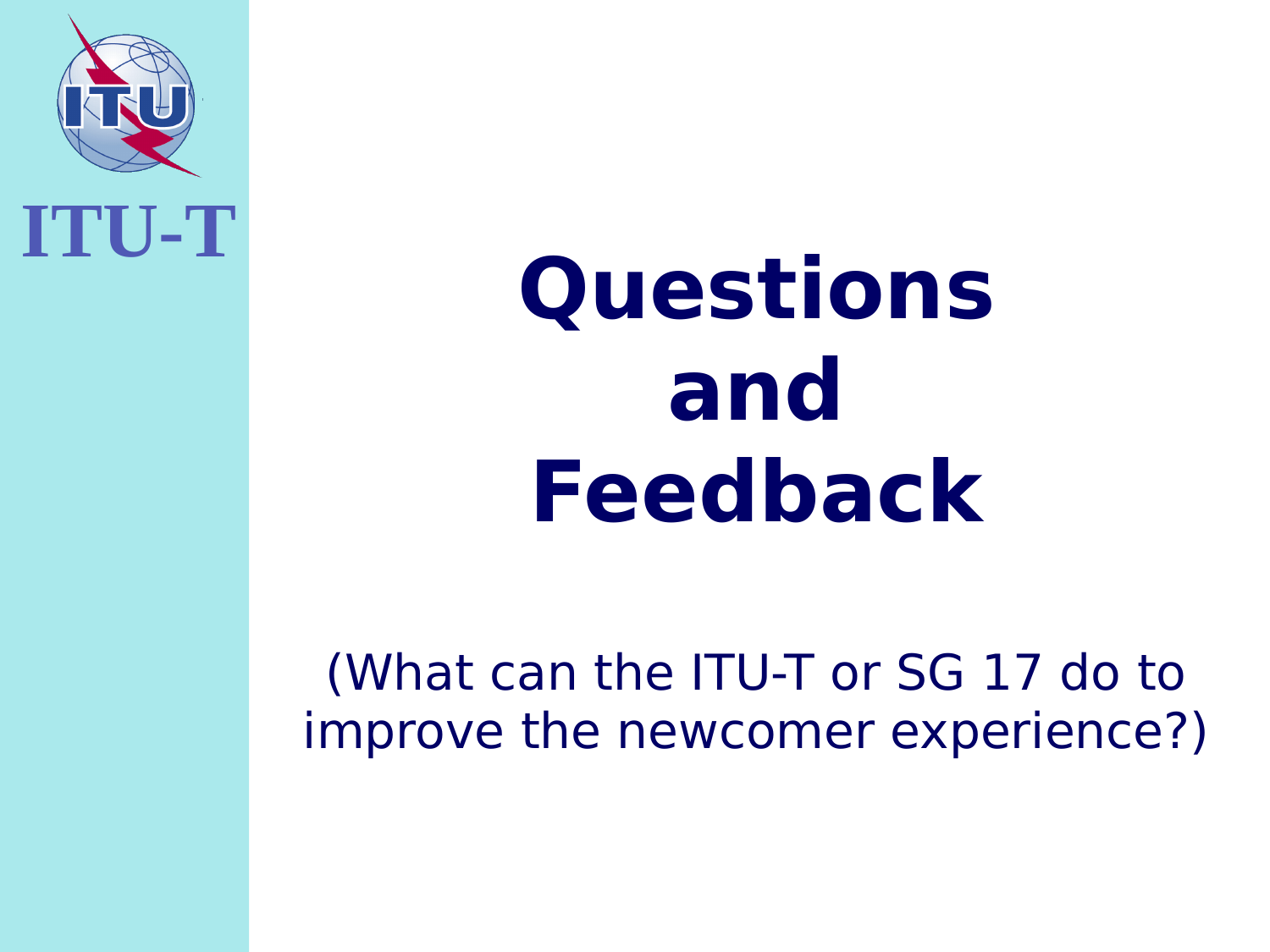

# Questions and Feedback (What can the ITU-T or SG 17 do to improve the newcomer experience?)